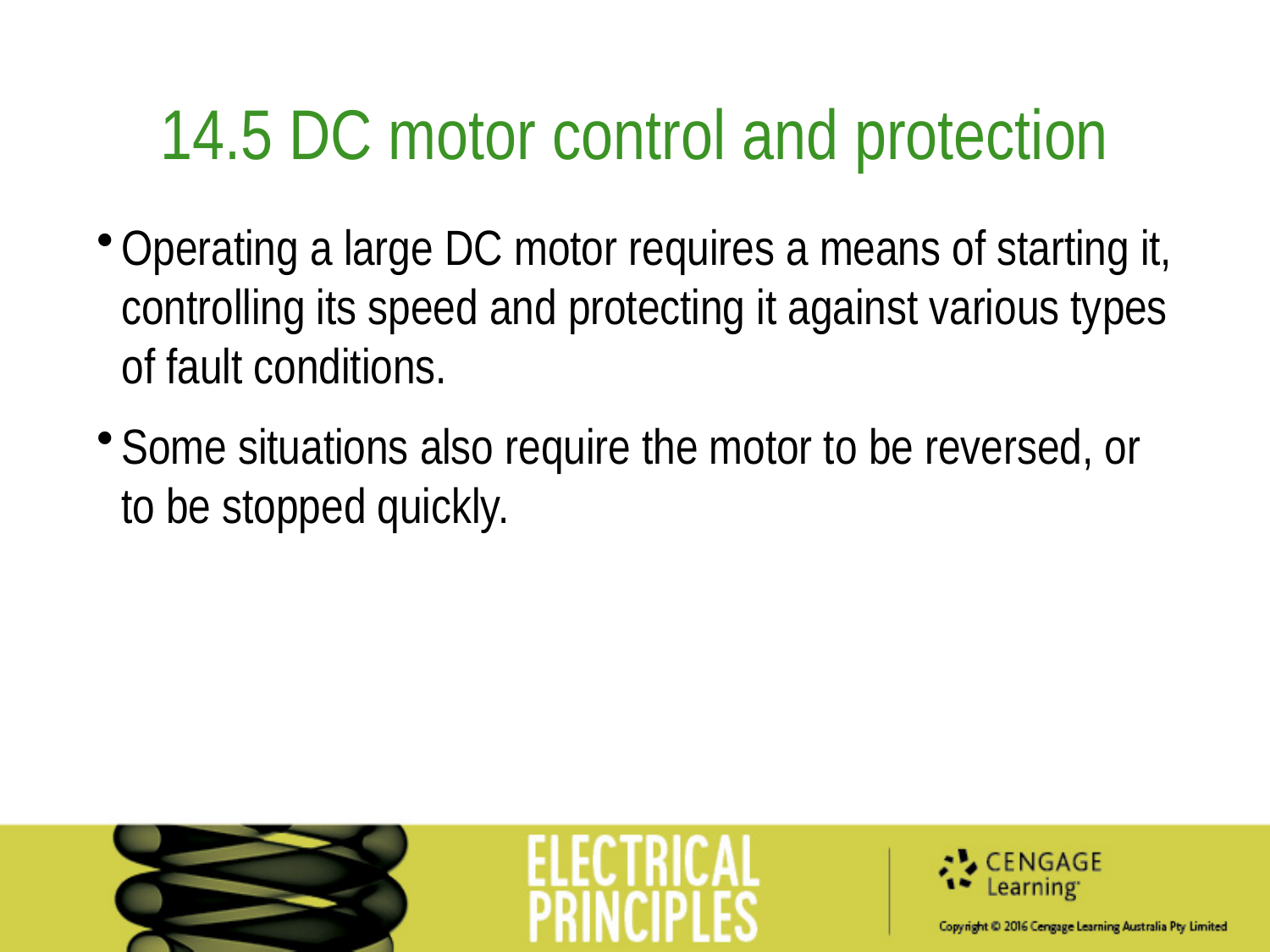

14.5 DC motor control and protection
Operating a large DC motor requires a means of starting it, controlling its speed and protecting it against various types of fault conditions.
Some situations also require the motor to be reversed, or to be stopped quickly.